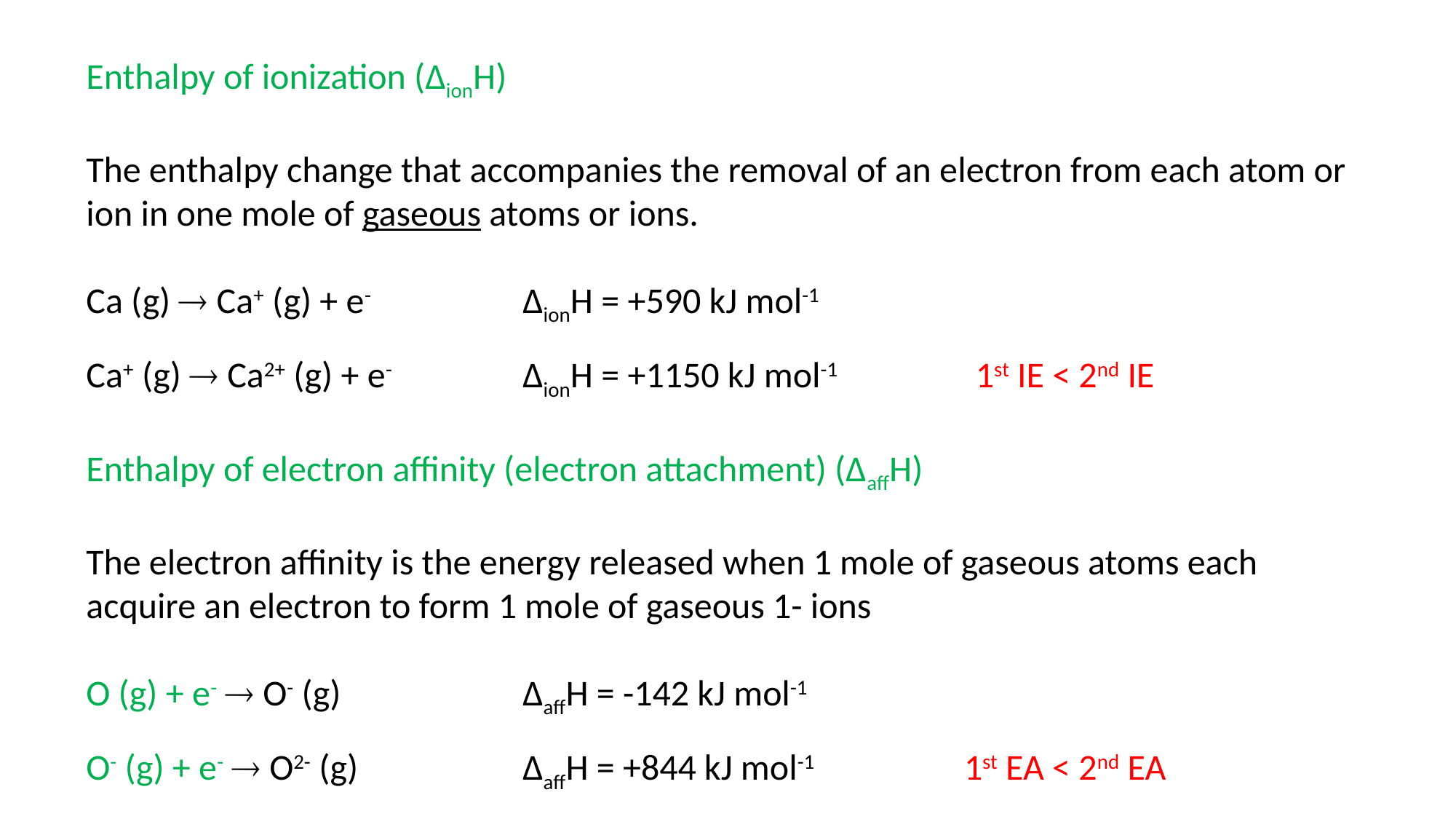

Enthalpy of ionization (∆ionH)

The enthalpy change that accompanies the removal of an electron from each atom or ion in one mole of gaseous atoms or ions.

Ca (g) → Ca+ (g) + e- 		∆ionH = +590 kJ mol-1
Ca+ (g) → Ca2+ (g) + e- 		∆ionH = +1150 kJ mol-1           	  1st IE < 2nd IE

Enthalpy of electron affinity (electron attachment) (∆affH)

The electron affinity is the energy released when 1 mole of gaseous atoms each acquire an electron to form 1 mole of gaseous 1- ions

O (g) + e- → O- (g) 		∆affH = -142 kJ mol-1
O- (g) + e- → O2- (g) 		∆affH = +844 kJ mol-1		 1st EA < 2nd EA